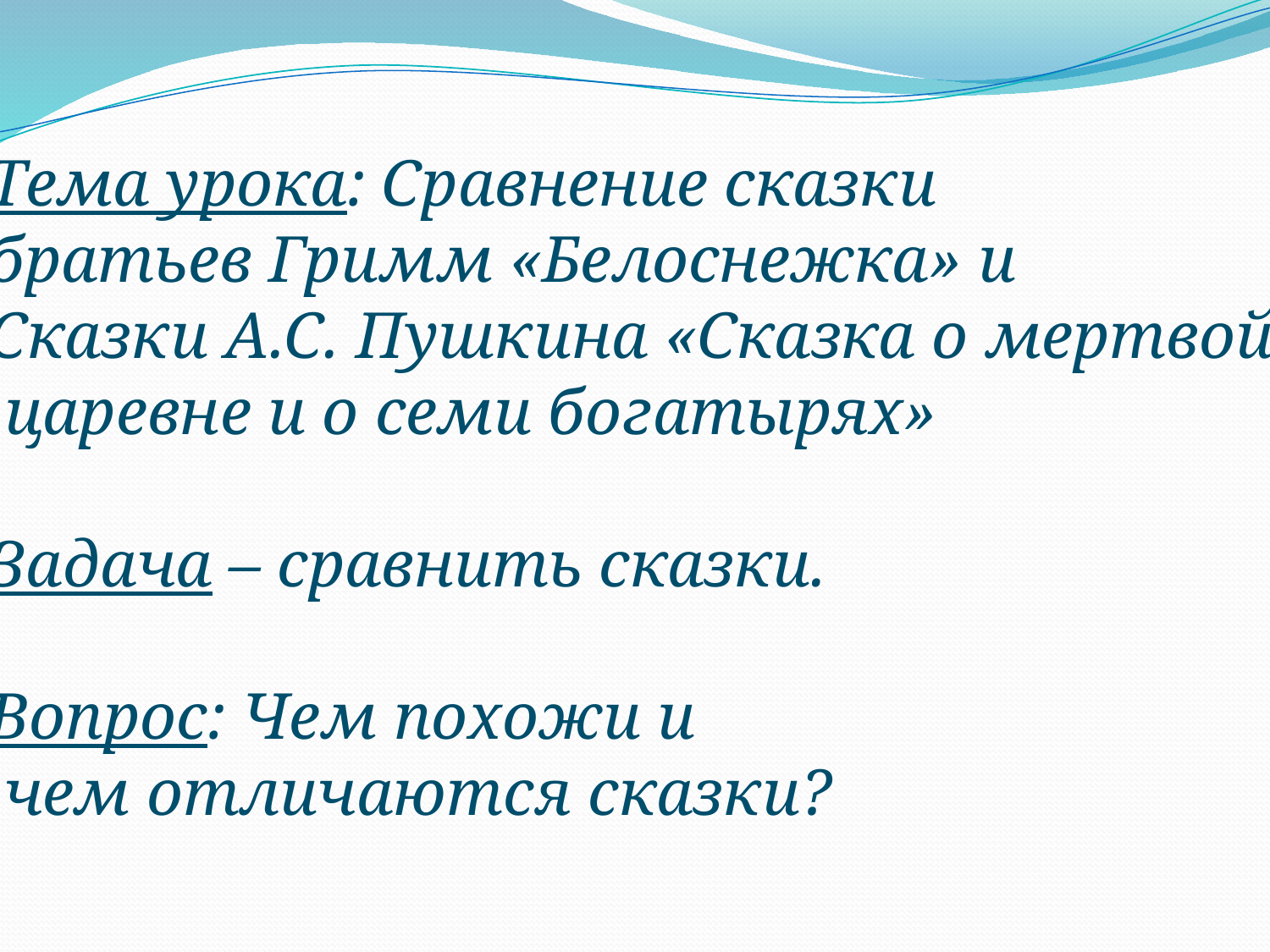

Тема урока: Сравнение сказки
братьев Гримм «Белоснежка» и
Сказки А.С. Пушкина «Сказка о мертвой
 царевне и о семи богатырях»

Задача – сравнить сказки.

Вопрос: Чем похожи и
 чем отличаются сказки?